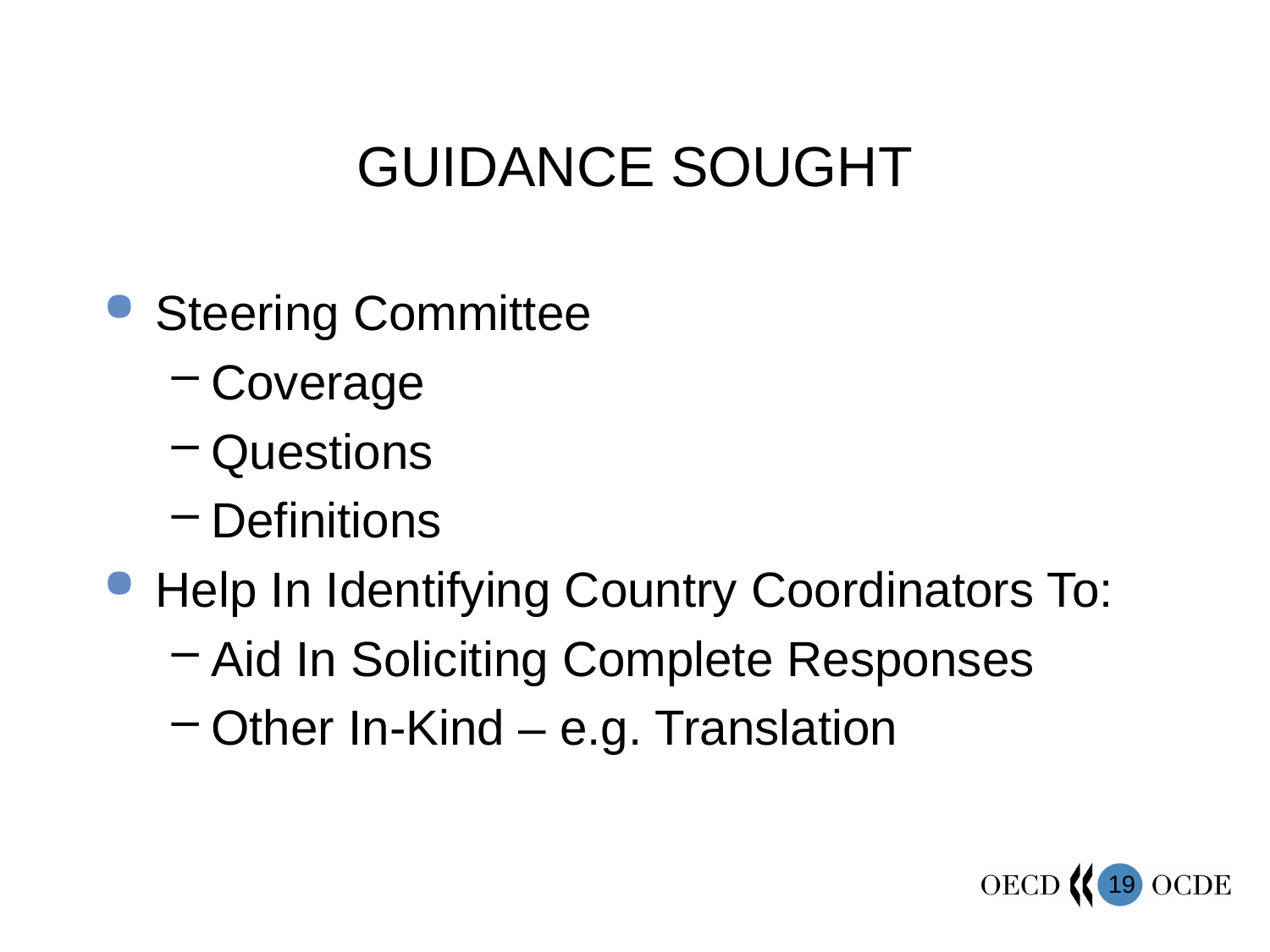

# GUIDANCE SOUGHT
Steering Committee
Coverage
Questions
Definitions
Help In Identifying Country Coordinators To:
Aid In Soliciting Complete Responses
Other In-Kind – e.g. Translation